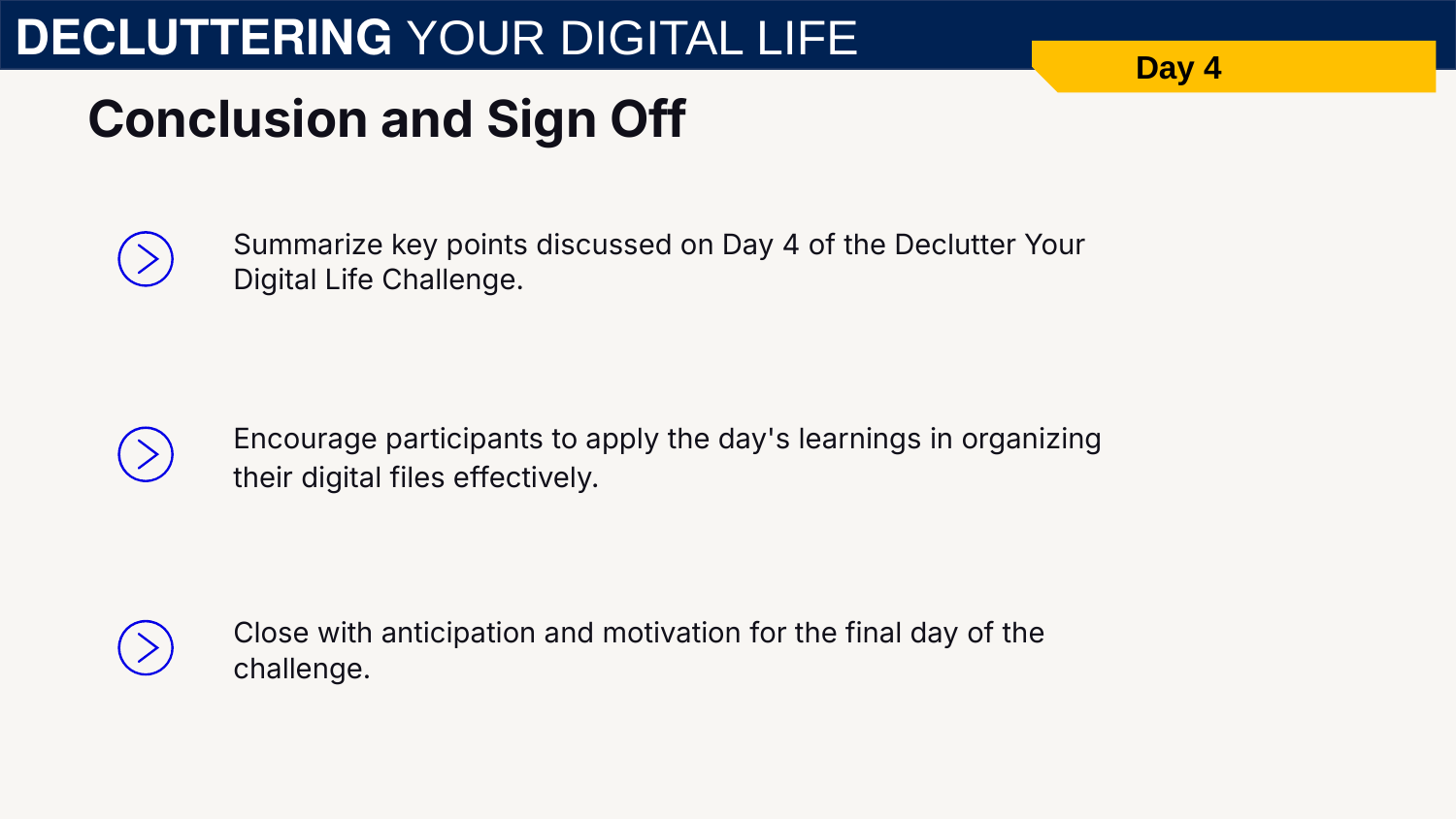

DECLUTTERING YOUR DIGITAL LIFE
Day 4

# Conclusion and Sign Off
Summarize key points discussed on Day 4 of the Declutter Your Digital Life Challenge.

Encourage participants to apply the day's learnings in organizing their digital files effectively.

Close with anticipation and motivation for the final day of the challenge.